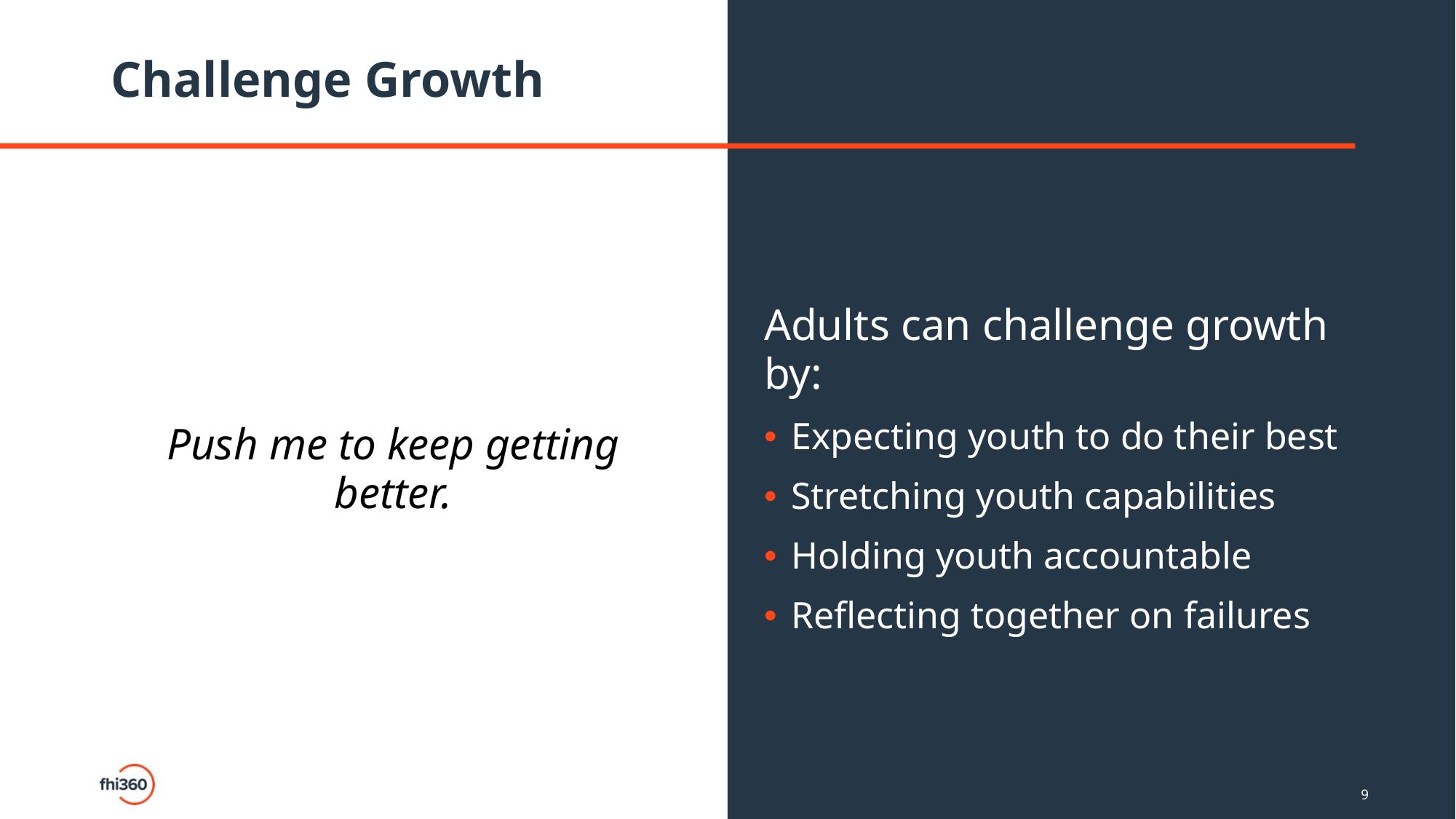

# Challenge Growth
Push me to keep getting better.
Adults can challenge growth by:
Expecting youth to do their best
Stretching youth capabilities
Holding youth accountable
Reflecting together on failures